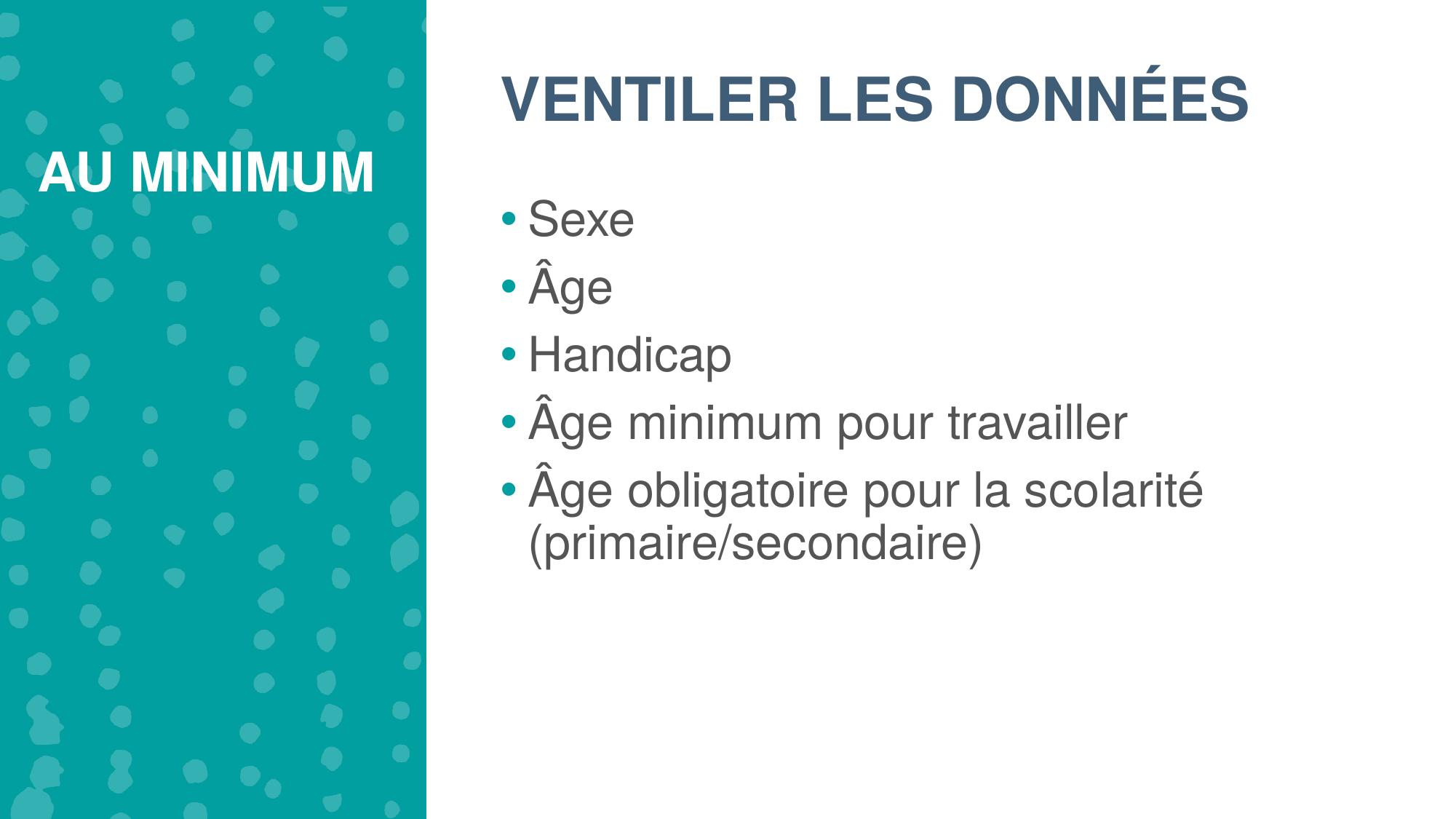

VENTILER LES DONNÉES
AU MINIMUM
Sexe
Âge
Handicap
Âge minimum pour travailler
Âge obligatoire pour la scolarité (primaire/secondaire)